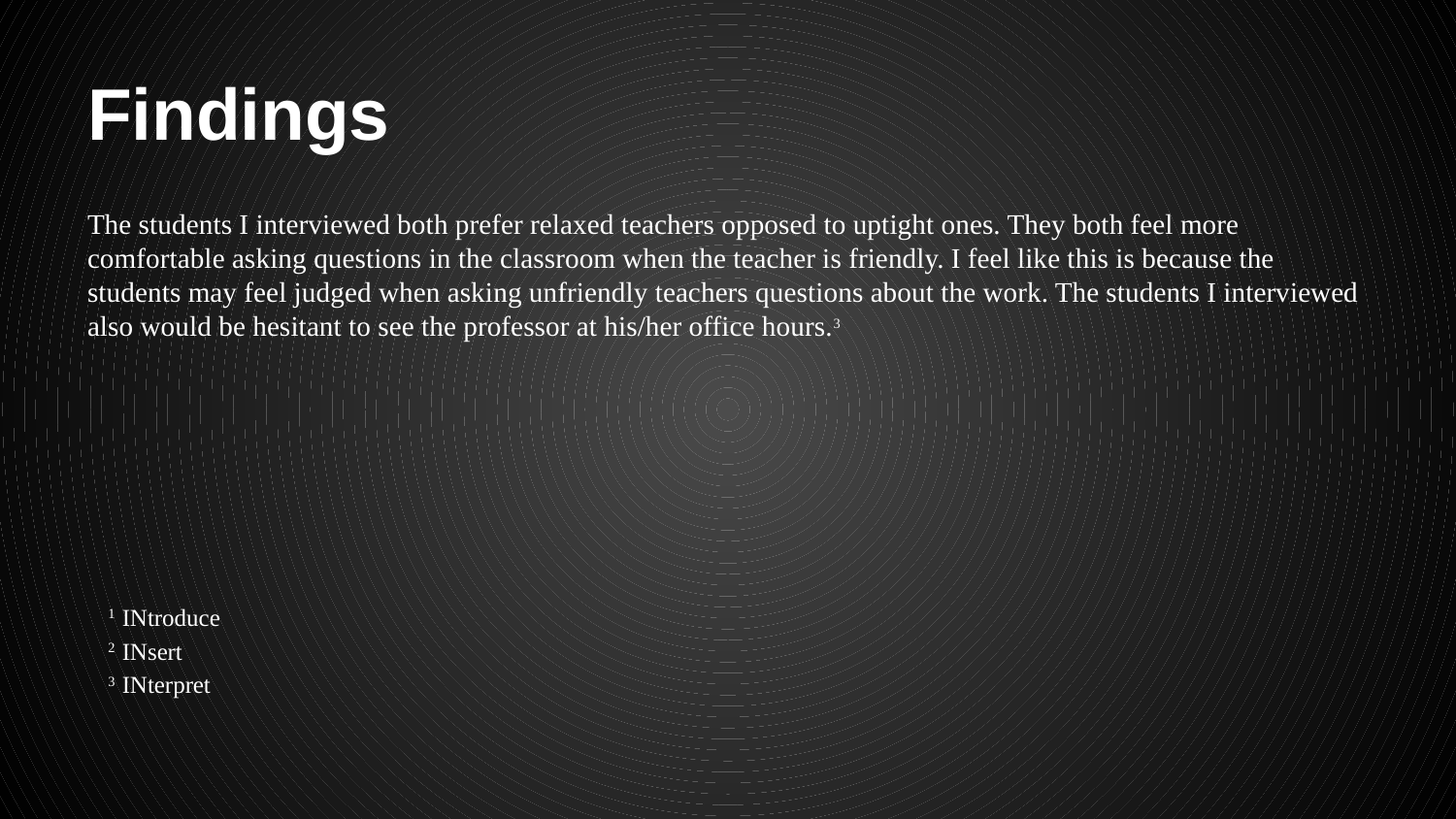

# Findings
The students I interviewed both prefer relaxed teachers opposed to uptight ones. They both feel more comfortable asking questions in the classroom when the teacher is friendly. I feel like this is because the students may feel judged when asking unfriendly teachers questions about the work. The students I interviewed also would be hesitant to see the professor at his/her office hours.3

1 INtroduce
2 INsert
3 INterpret